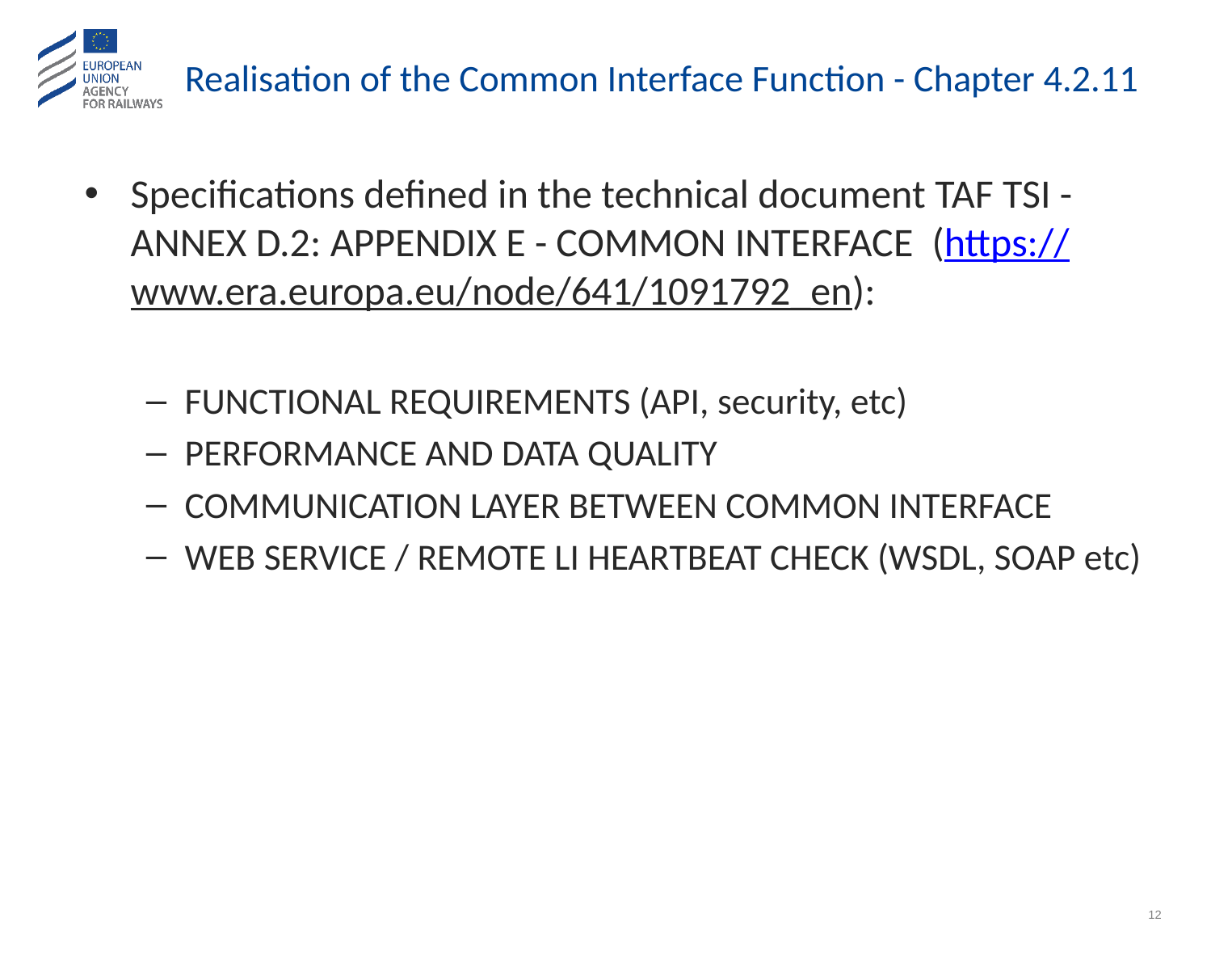

# Realisation of the Common Interface Function - Chapter 4.2.11
Specifications defined in the technical document TAF TSI - ANNEX D.2: APPENDIX E - COMMON INTERFACE  (https://www.era.europa.eu/node/641/1091792_en):

FUNCTIONAL REQUIREMENTS (API, security, etc)
PERFORMANCE AND DATA QUALITY
COMMUNICATION LAYER BETWEEN COMMON INTERFACE
WEB SERVICE / REMOTE LI HEARTBEAT CHECK (WSDL, SOAP etc)

ERA TAF TSI Implementation Cooperation Group
12